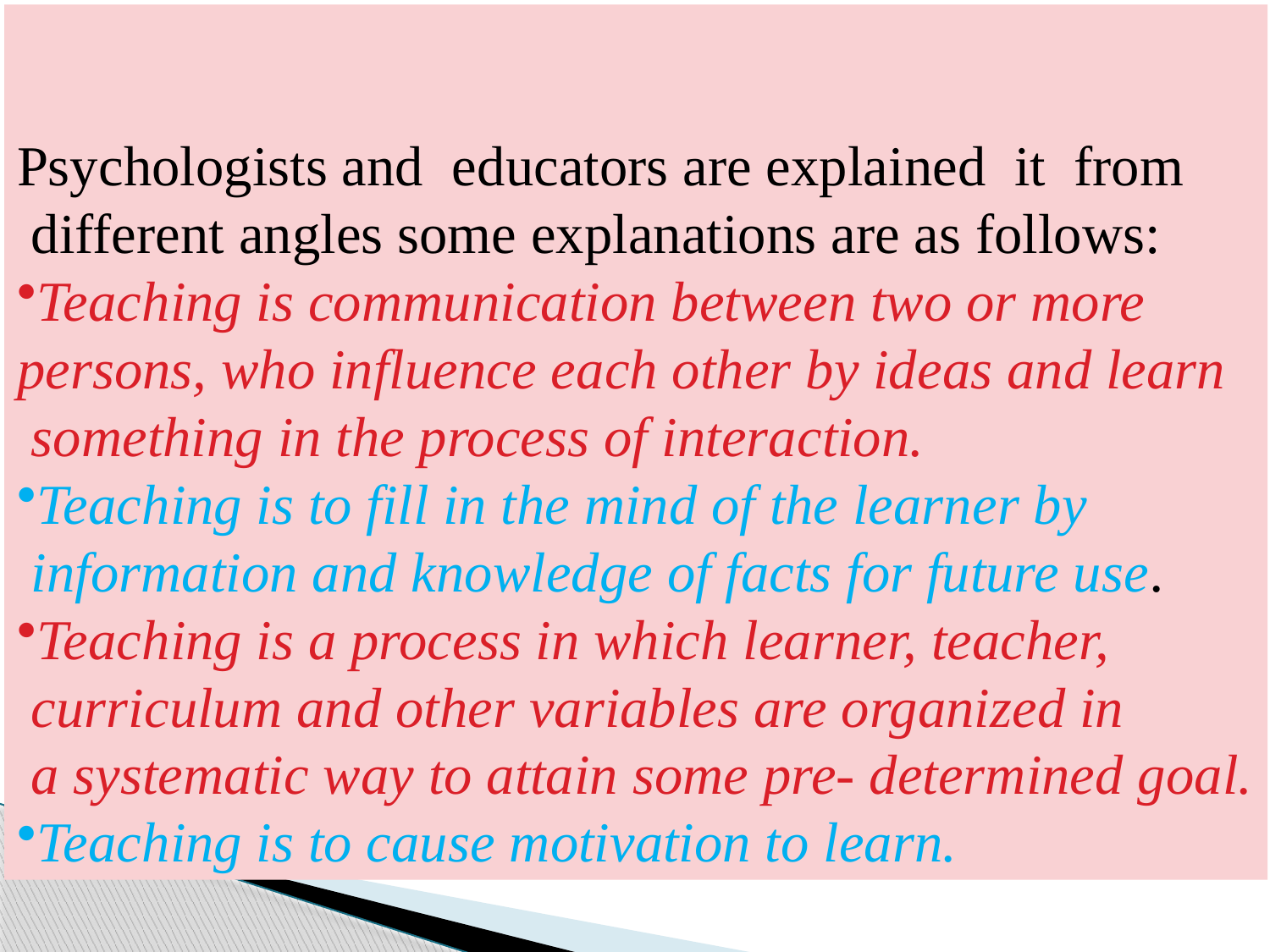

Psychologists and  educators are explained  it  from
 different angles some explanations are as follows:
Teaching is communication between two or more
persons, who influence each other by ideas and learn
 something in the process of interaction.
Teaching is to fill in the mind of the learner by
 information and knowledge of facts for future use.
Teaching is a process in which learner, teacher,
 curriculum and other variables are organized in
 a systematic way to attain some pre- determined goal.
Teaching is to cause motivation to learn.